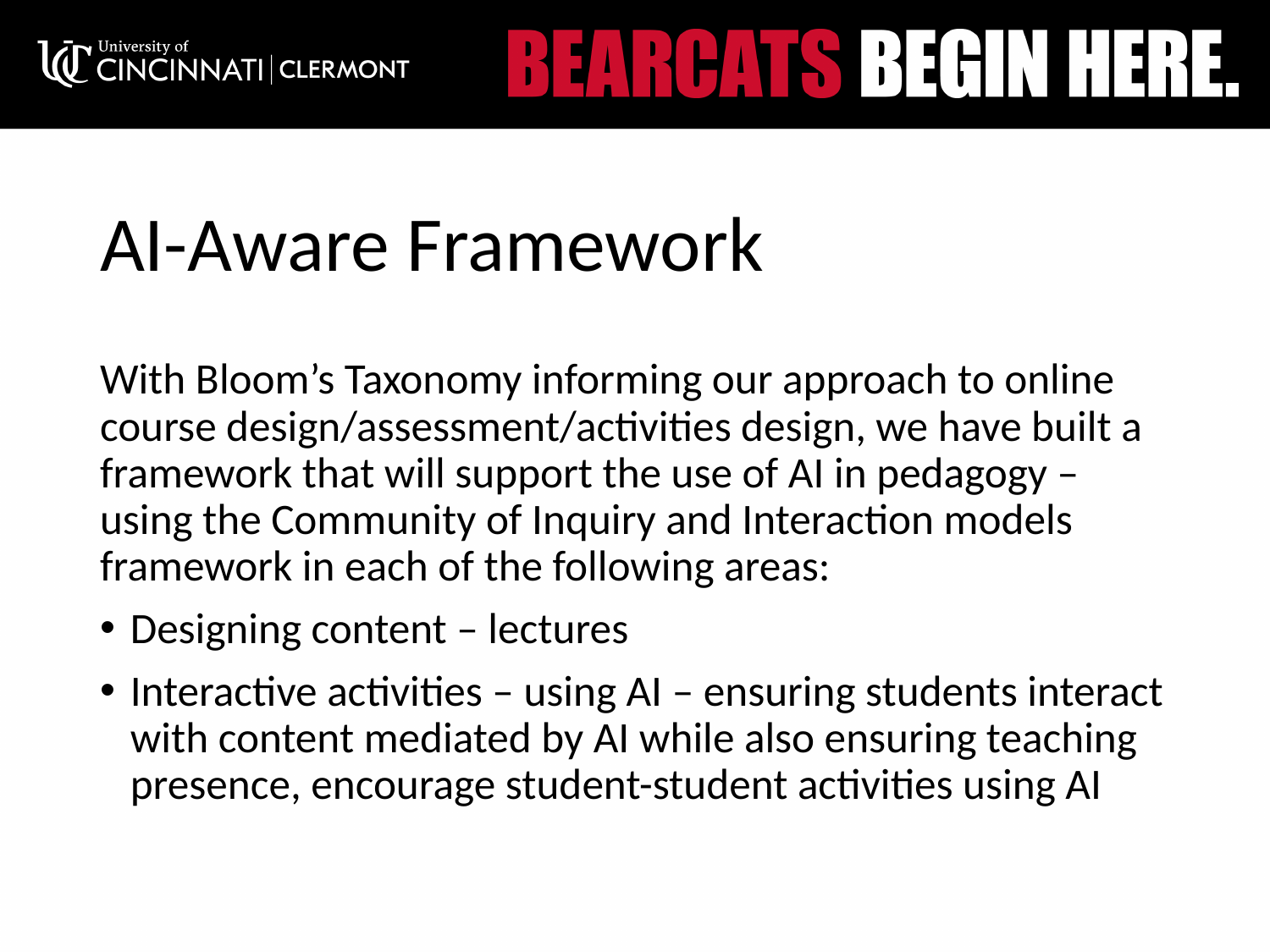

# AI-Aware Framework
With Bloom’s Taxonomy informing our approach to online course design/assessment/activities design, we have built a framework that will support the use of AI in pedagogy – using the Community of Inquiry and Interaction models framework in each of the following areas:
Designing content – lectures
Interactive activities – using AI – ensuring students interact with content mediated by AI while also ensuring teaching presence, encourage student-student activities using AI